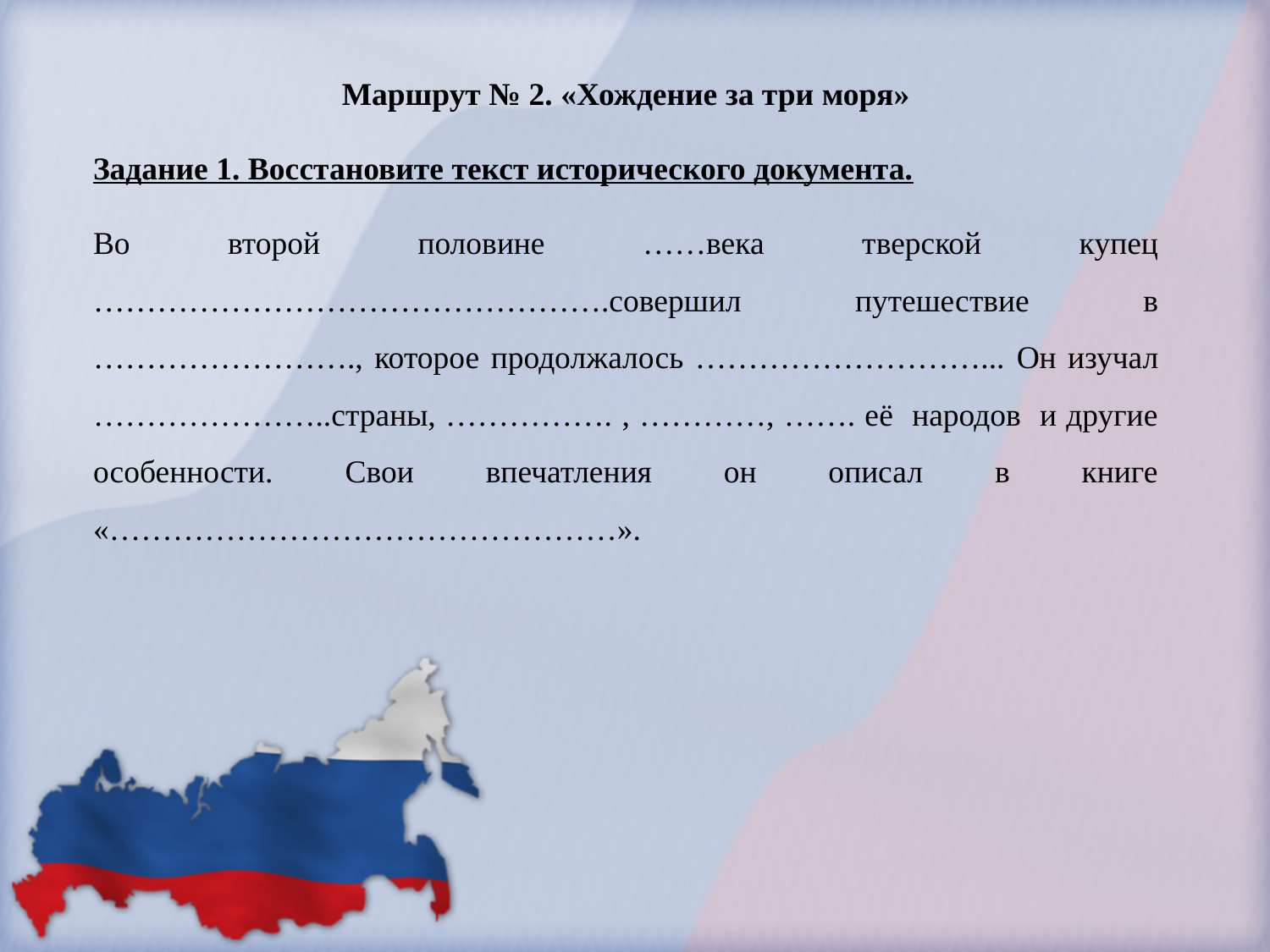

Маршрут № 2. «Хождение за три моря»
Задание 1. Восстановите текст исторического документа.
Во второй половине ……века тверской купец ………………………………………….совершил путешествие в ……………………., которое продолжалось ………………………... Он изучал …………………..страны, ……………. , …………, ……. её  народов  и другие особенности. Свои впечатления он описал в книге «…………………………………………».